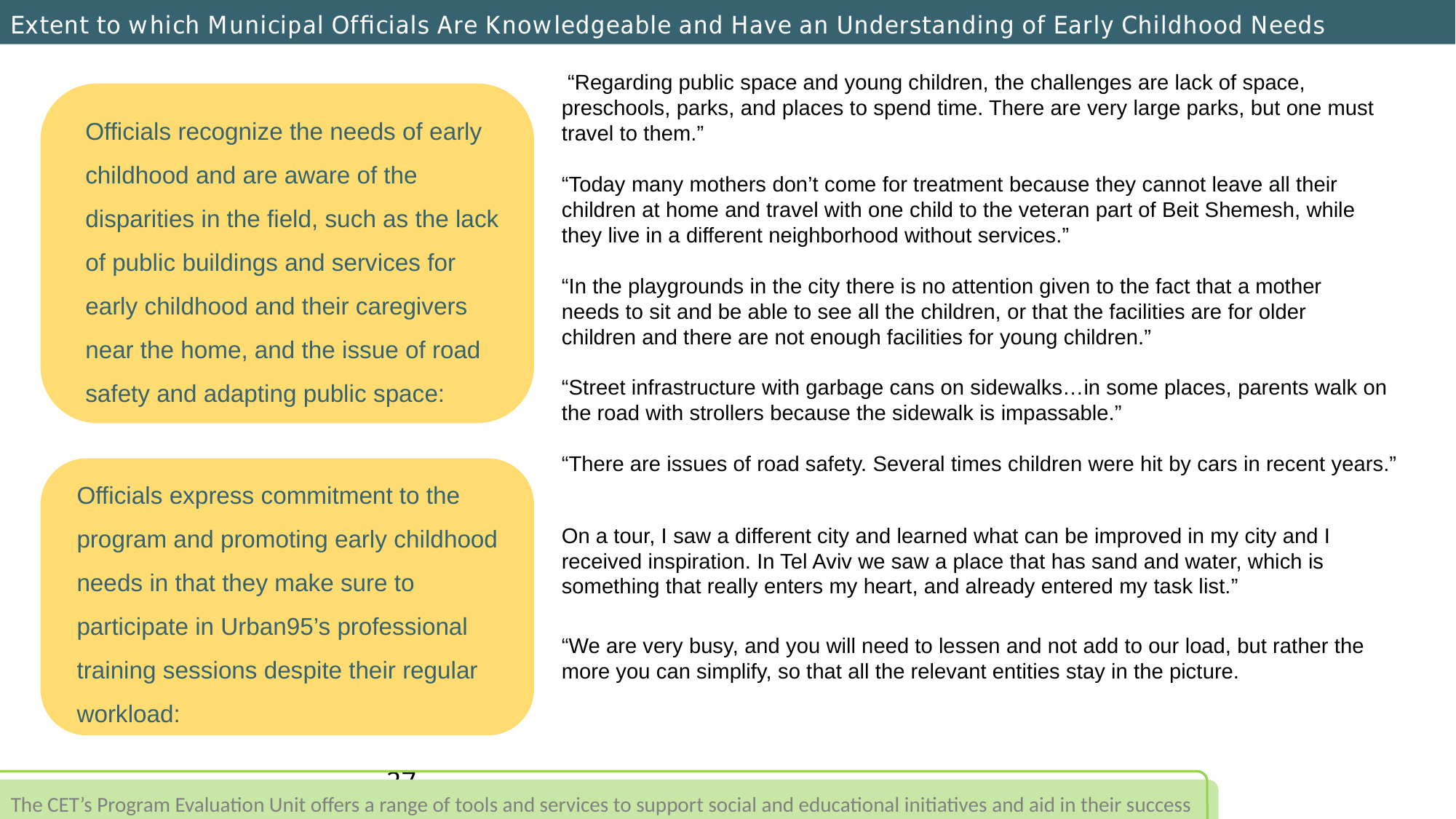

Extent to which Municipal Officials Are Knowledgeable and Have an Understanding of Early Childhood Needs
 “Regarding public space and young children, the challenges are lack of space, preschools, parks, and places to spend time. There are very large parks, but one must travel to them.”

“Today many mothers don’t come for treatment because they cannot leave all their children at home and travel with one child to the veteran part of Beit Shemesh, while
they live in a different neighborhood without services.”

“In the playgrounds in the city there is no attention given to the fact that a mother
needs to sit and be able to see all the children, or that the facilities are for older
children and there are not enough facilities for young children.”

“Street infrastructure with garbage cans on sidewalks…in some places, parents walk on
the road with strollers because the sidewalk is impassable.”

“There are issues of road safety. Several times children were hit by cars in recent years.”

Officials recognize the needs of early childhood and are aware of the disparities in the field, such as the lack of public buildings and services for early childhood and their caregivers near the home, and the issue of road safety and adapting public space:

Officials express commitment to the program and promoting early childhood needs in that they make sure to participate in Urban95’s professional training sessions despite their regular workload:
On a tour, I saw a different city and learned what can be improved in my city and I received inspiration. In Tel Aviv we saw a place that has sand and water, which is something that really enters my heart, and already entered my task list.”
“We are very busy, and you will need to lessen and not add to our load, but rather the more you can simplify, so that all the relevant entities stay in the picture.